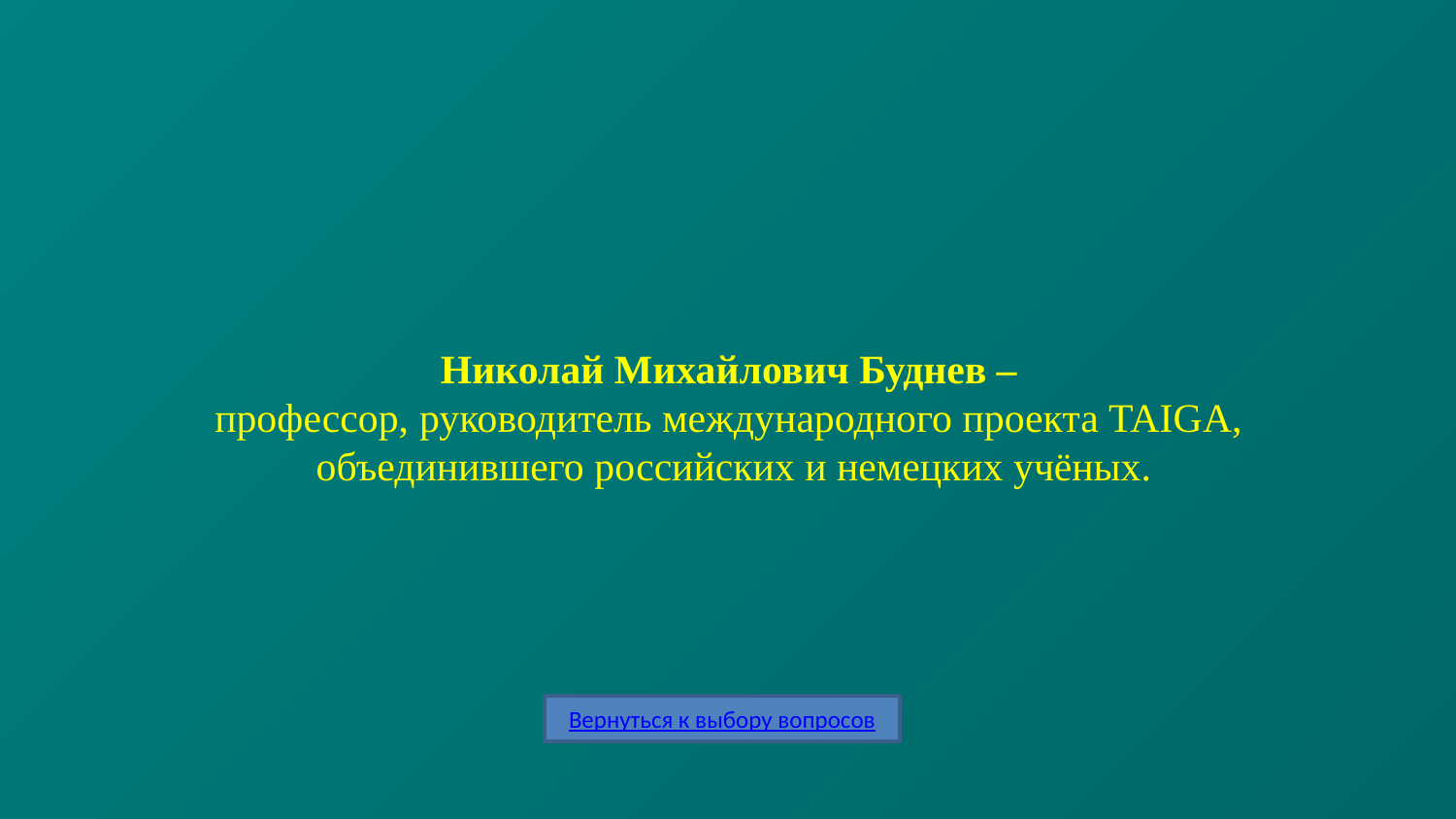

Николай Михайлович Буднев –
профессор, руководитель международного проекта TAIGA,
объединившего российских и немецких учёных.